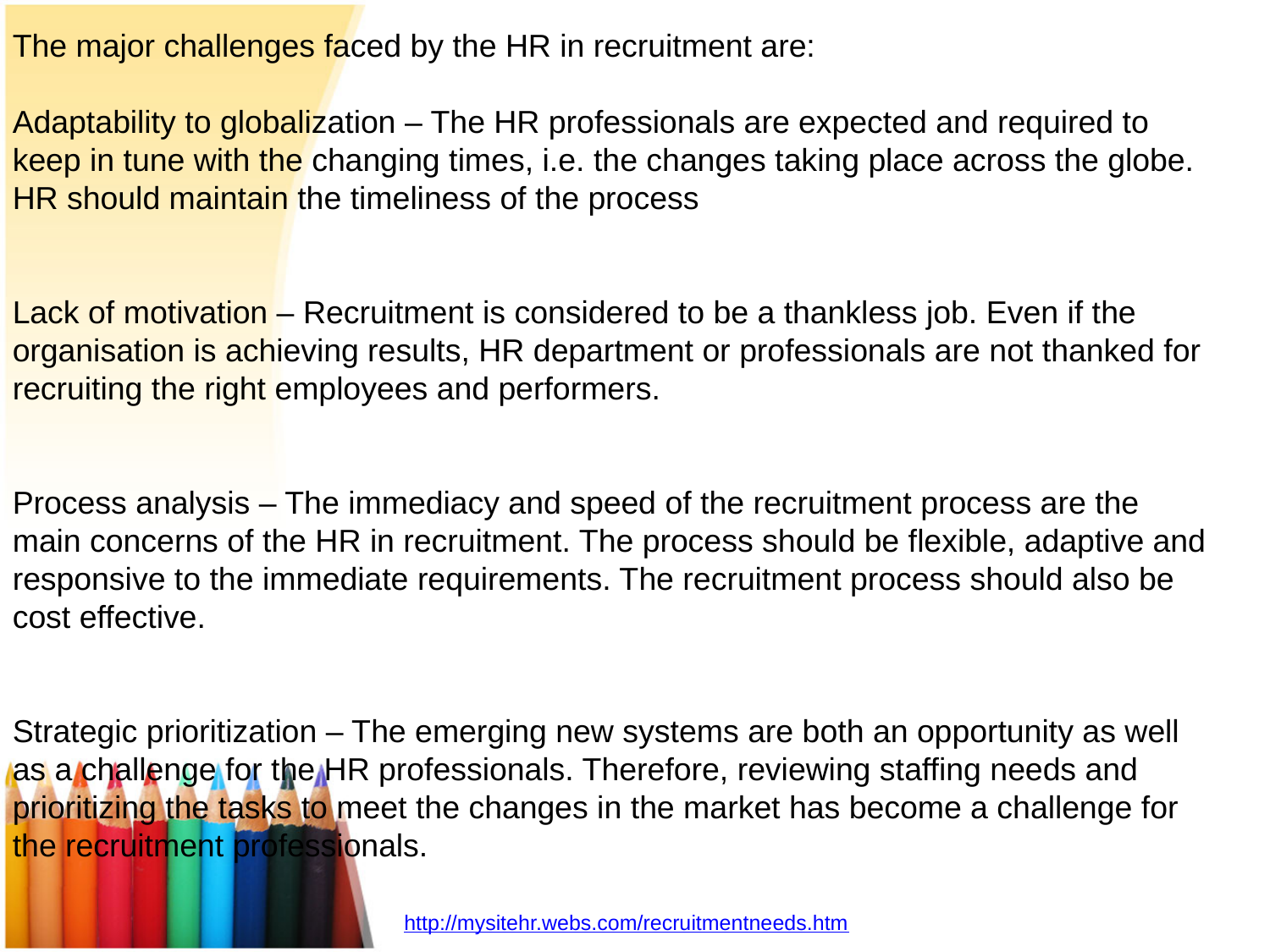

The major challenges faced by the HR in recruitment are:
Adaptability to globalization – The HR professionals are expected and required to keep in tune with the changing times, i.e. the changes taking place across the globe. HR should maintain the timeliness of the process
Lack of motivation – Recruitment is considered to be a thankless job. Even if the organisation is achieving results, HR department or professionals are not thanked for recruiting the right employees and performers.
Process analysis – The immediacy and speed of the recruitment process are the main concerns of the HR in recruitment. The process should be flexible, adaptive and responsive to the immediate requirements. The recruitment process should also be cost effective.
Strategic prioritization – The emerging new systems are both an opportunity as well as a challenge for the HR professionals. Therefore, reviewing staffing needs and prioritizing the tasks to meet the changes in the market has become a challenge for the recruitment professionals.
http://mysitehr.webs.com/recruitmentneeds.htm